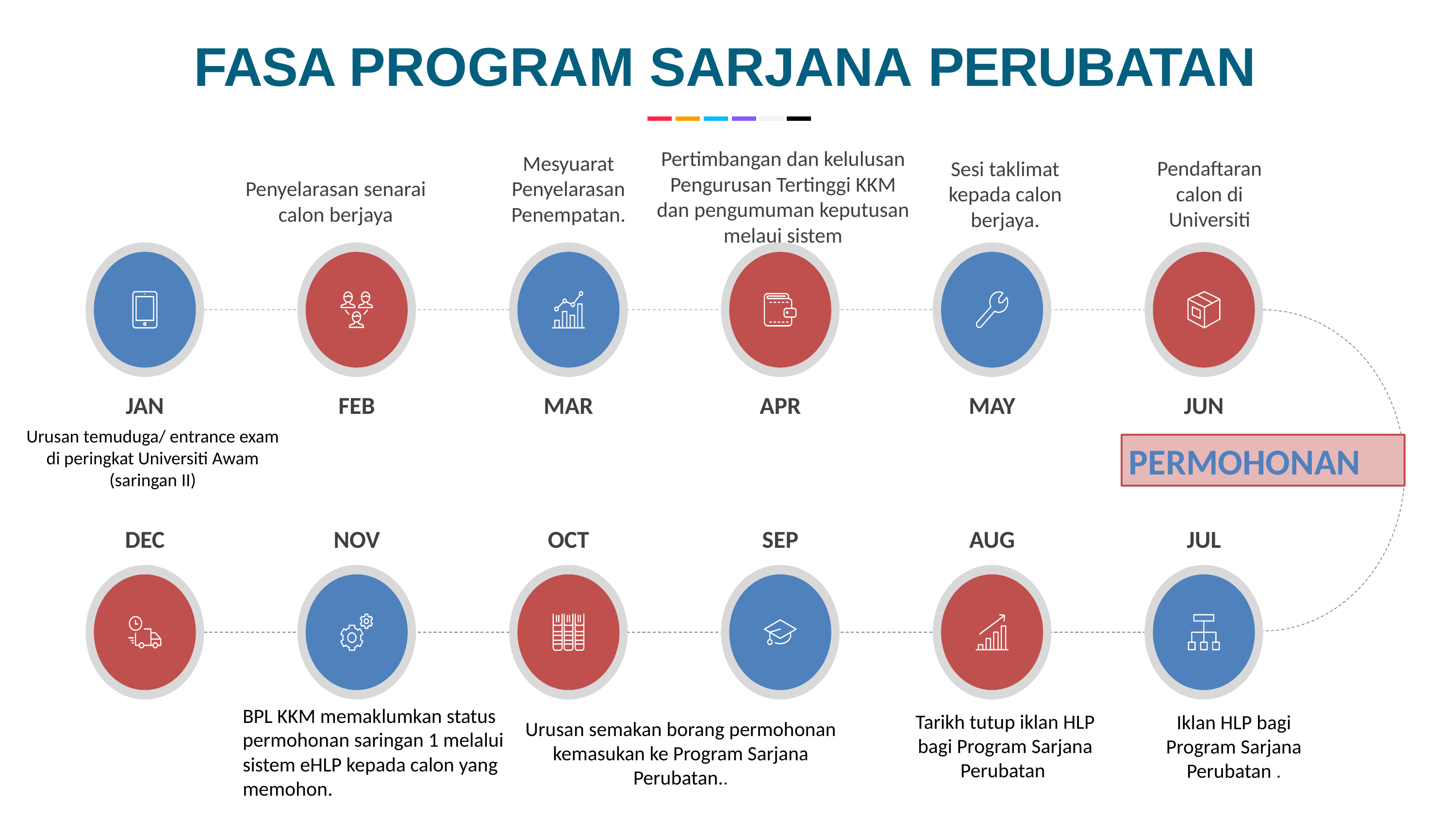

# FASA PROGRAM SARJANA PERUBATAN

Pertimbangan dan kelulusan Pengurusan Tertinggi KKM dan pengumuman keputusan melaui sistem

Mesyuarat Penyelarasan Penempatan.
Pendaftaran calon di Universiti
Sesi taklimat kepada calon berjaya.
Penyelarasan senarai calon berjaya

JAN
FEB
MAR
APR
MAY
JUN
Urusan temuduga/ entrance exam di peringkat Universiti Awam (saringan II)
DEC
NOV
OCT
SEP
AUG
JUL

BPL KKM memaklumkan status permohonan saringan 1 melalui sistem eHLP kepada calon yang memohon.
Tarikh tutup iklan HLP bagi Program Sarjana Perubatan
Iklan HLP bagi Program Sarjana Perubatan .
Urusan semakan borang permohonan kemasukan ke Program Sarjana Perubatan..
PERMOHONAN